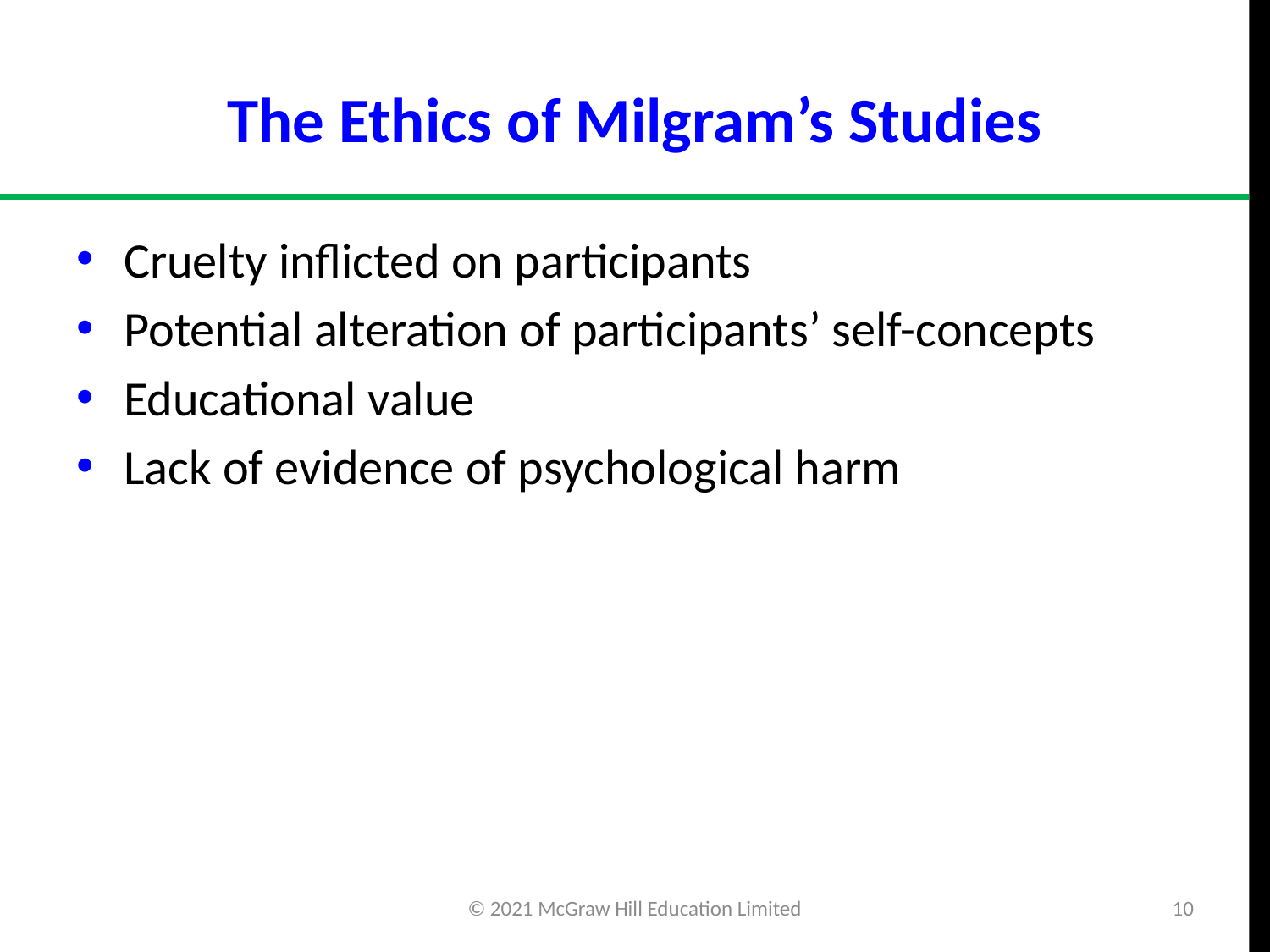

# The Ethics of Milgram’s Studies
Cruelty inflicted on participants
Potential alteration of participants’ self-concepts
Educational value
Lack of evidence of psychological harm

© 2021 McGraw Hill Education Limited
10